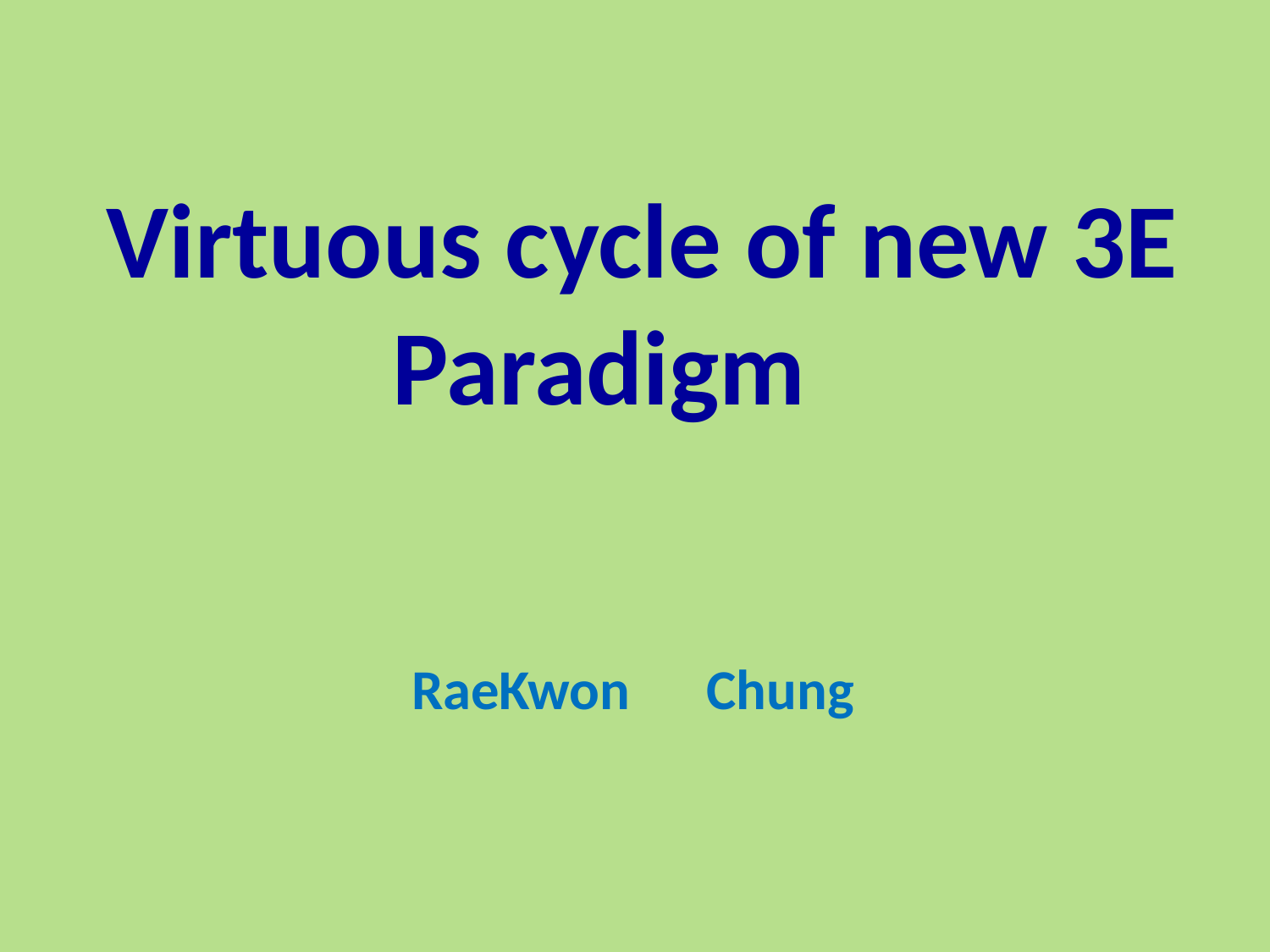

# Virtuous cycle of new 3E Paradigm
RaeKwon      Chung